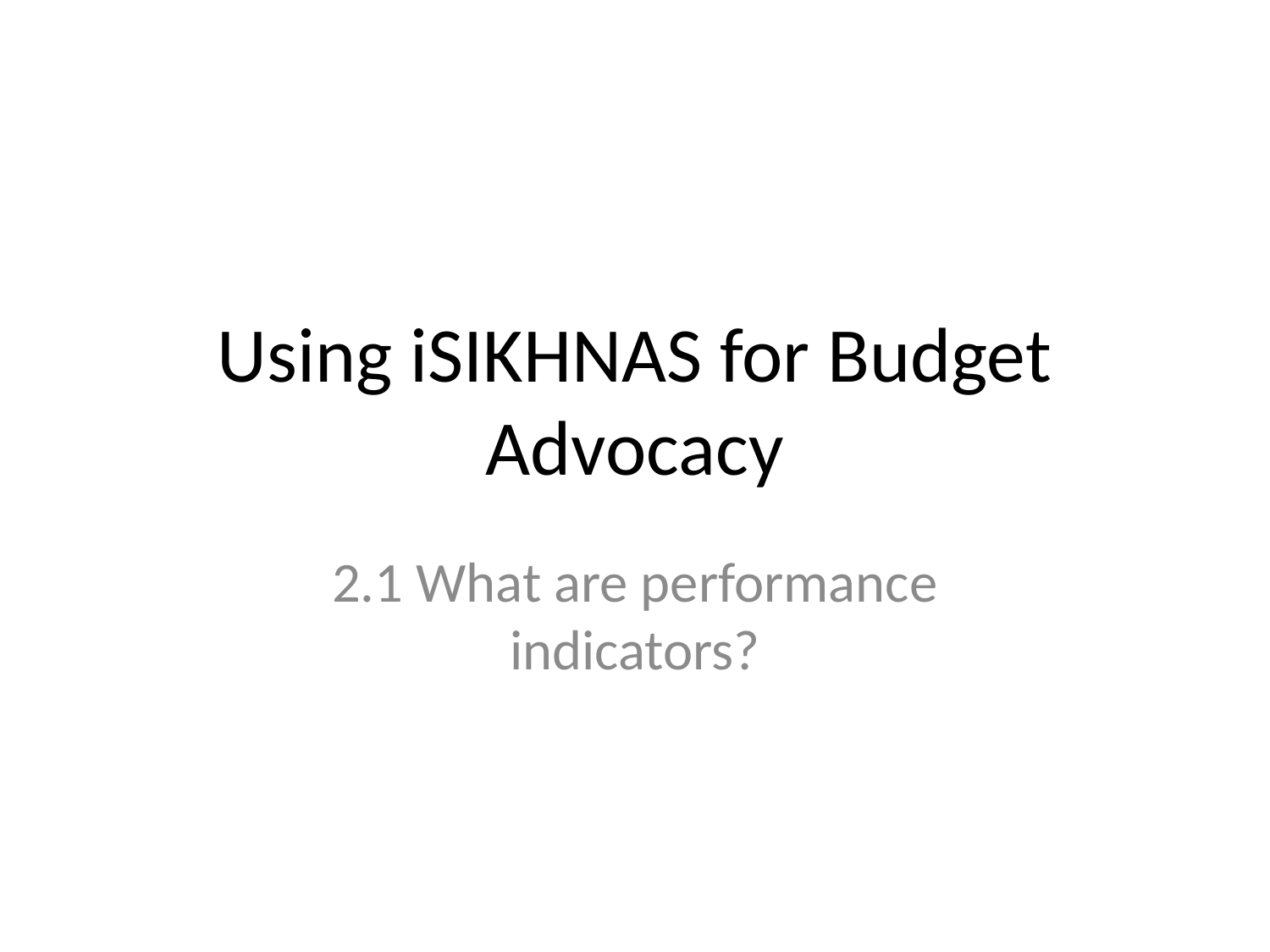

# Using iSIKHNAS for Budget Advocacy
2.1 What are performance indicators?